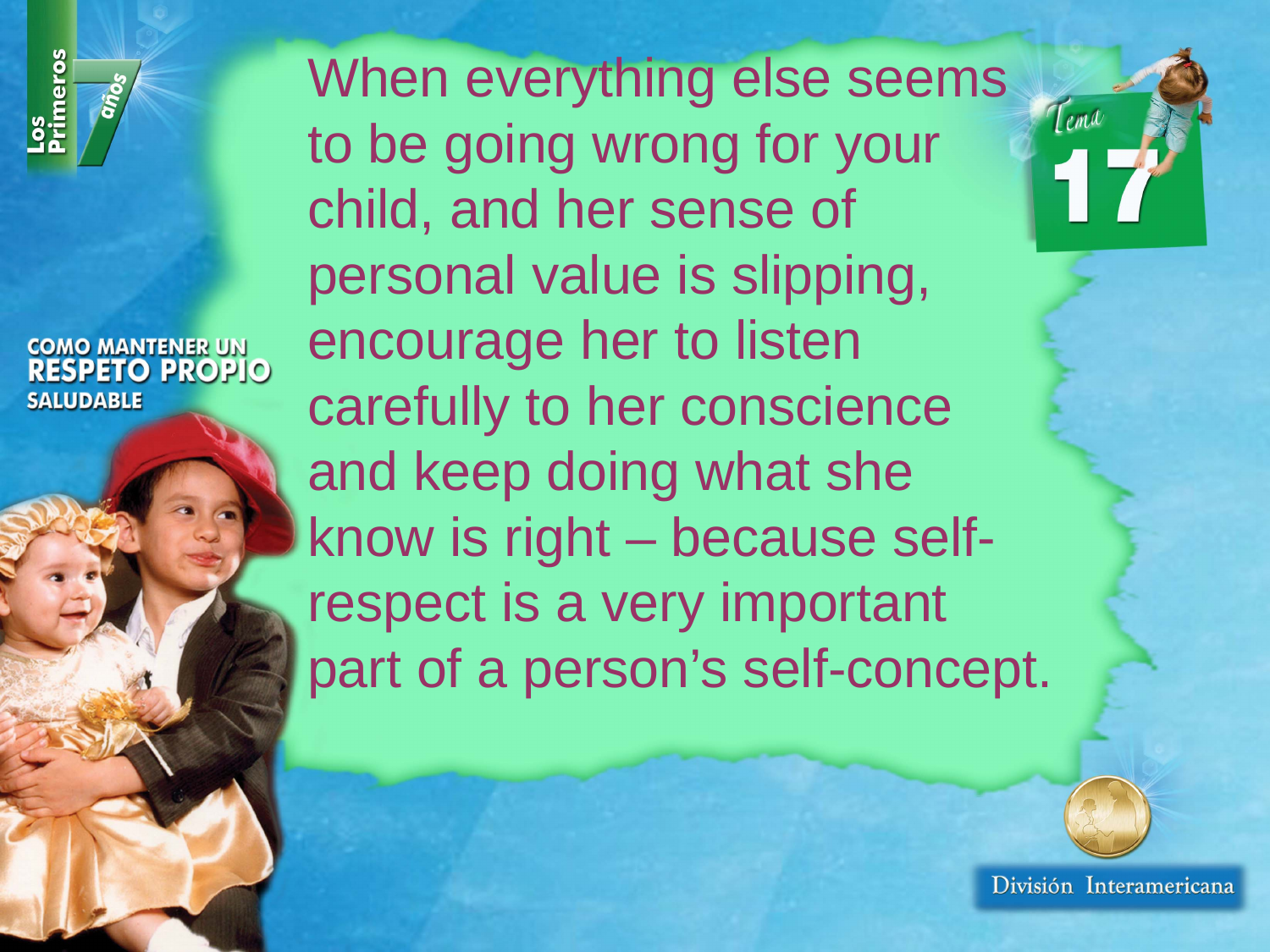

When everything else seems to be going wrong for your child, and her sense of personal value is slipping, encourage her to listen carefully to her conscience and keep doing what she know is right – because self-respect is a very important part of a person’s self-concept.